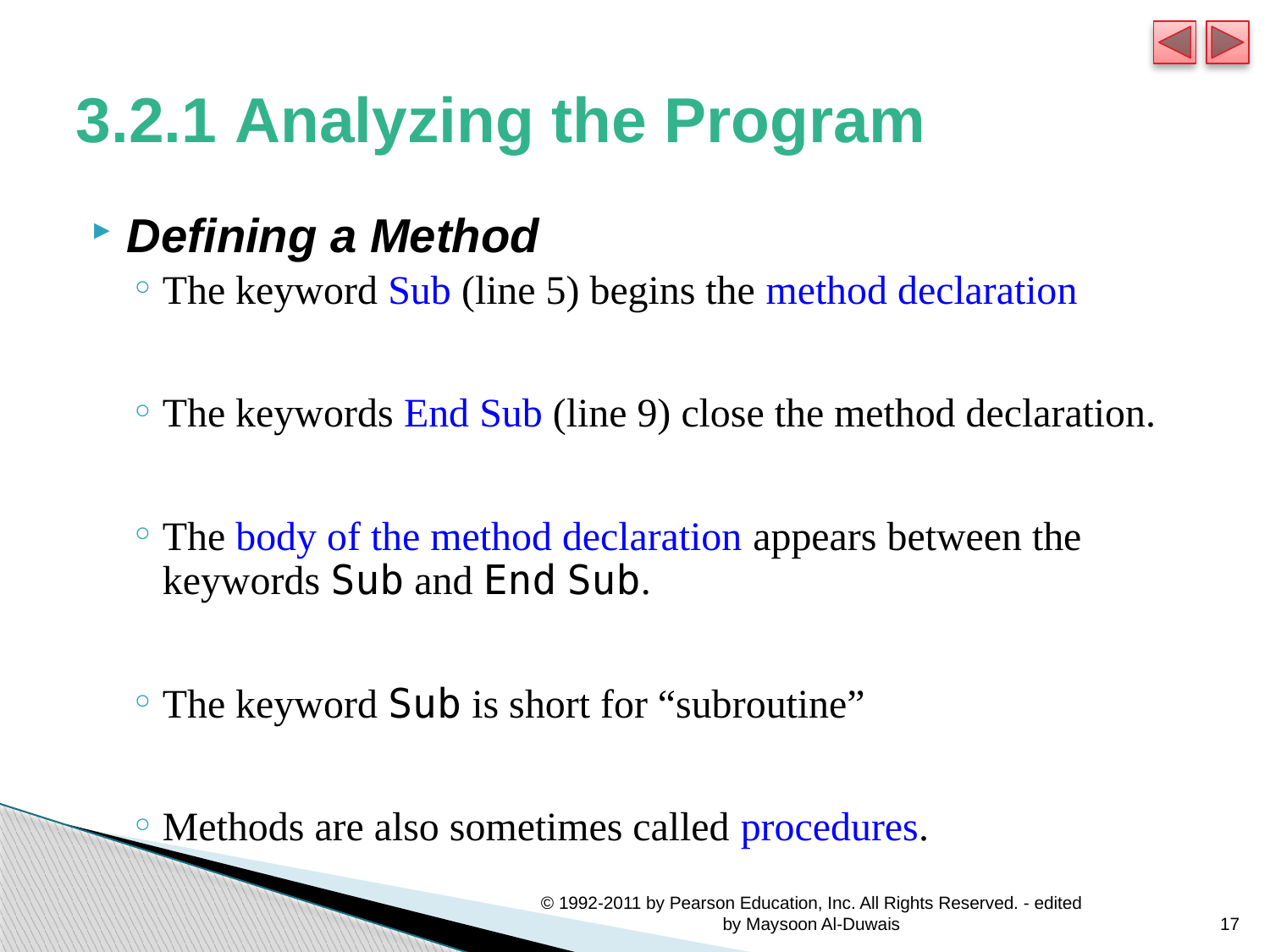

# 3.2.1 Analyzing the Program
Defining a Method
The keyword Sub (line 5) begins the method declaration

The keywords End Sub (line 9) close the method declaration.

The body of the method declaration appears between the keywords Sub and End Sub.

The keyword Sub is short for “subroutine”

Methods are also sometimes called procedures.

© 1992-2011 by Pearson Education, Inc. All Rights Reserved. - edited by Maysoon Al-Duwais
17